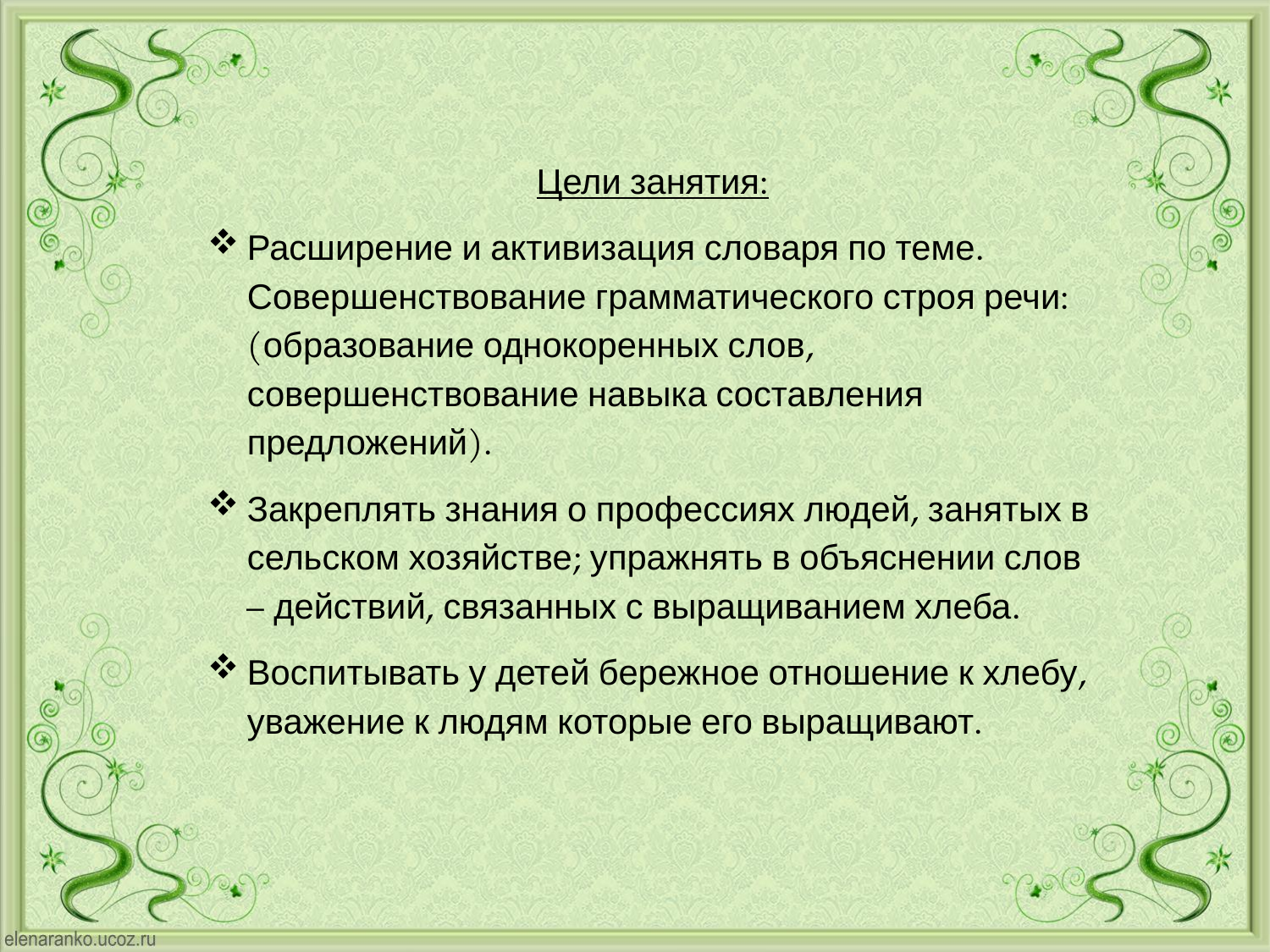

Цели занятия:
Расширение и активизация словаря по теме. Совершенствование грамматического строя речи: (образование однокоренных слов, совершенствование навыка составления предложений).
Закреплять знания о профессиях людей, занятых в сельском хозяйстве; упражнять в объяснении слов – действий, связанных с выращиванием хлеба.
Воспитывать у детей бережное отношение к хлебу, уважение к людям которые его выращивают.